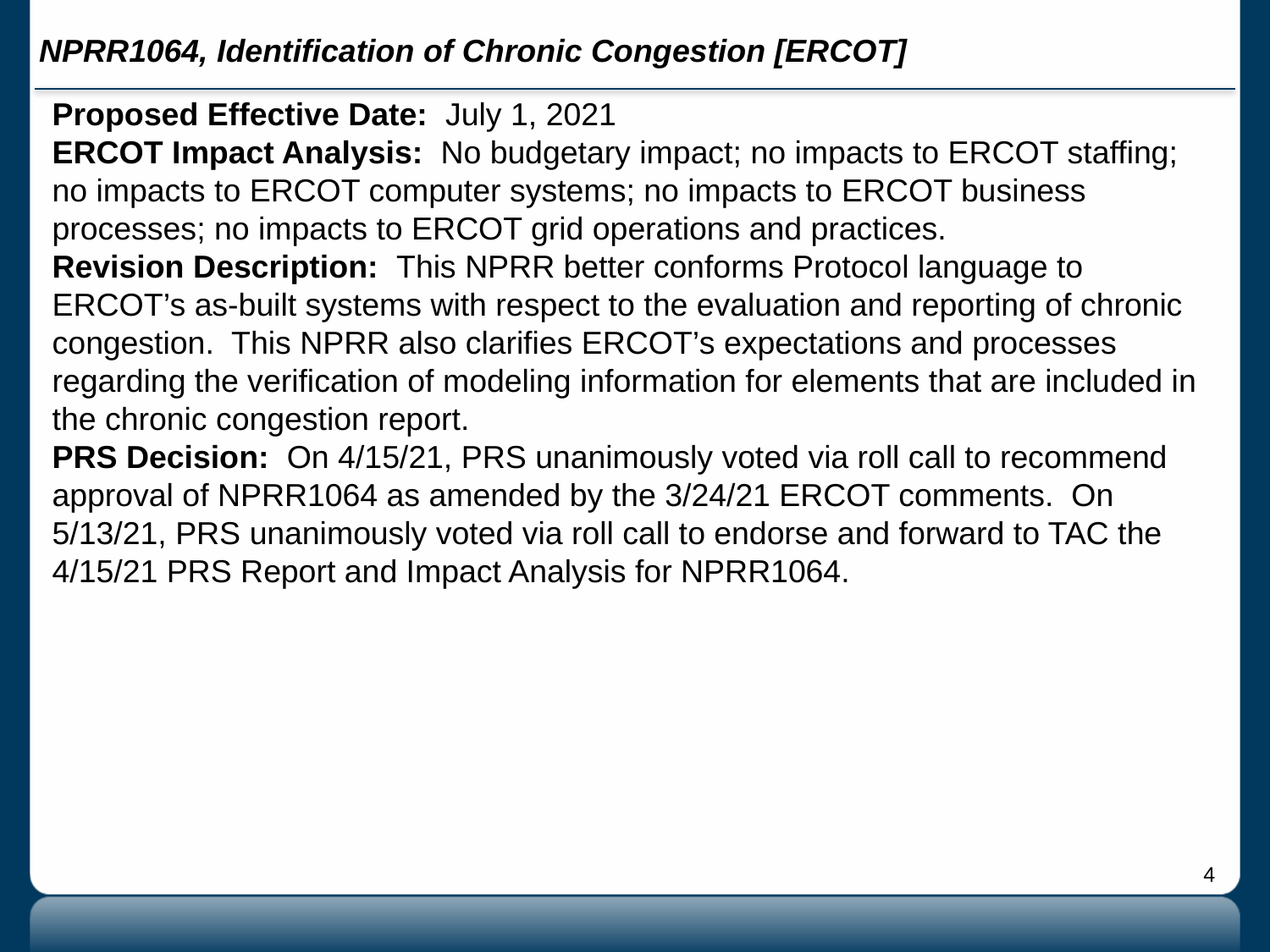

# NPRR1064, Identification of Chronic Congestion [ERCOT]
Proposed Effective Date:  July 1, 2021
ERCOT Impact Analysis:  No budgetary impact; no impacts to ERCOT staffing; no impacts to ERCOT computer systems; no impacts to ERCOT business processes; no impacts to ERCOT grid operations and practices.
Revision Description:  This NPRR better conforms Protocol language to ERCOT’s as-built systems with respect to the evaluation and reporting of chronic congestion.  This NPRR also clarifies ERCOT’s expectations and processes regarding the verification of modeling information for elements that are included in the chronic congestion report.
PRS Decision:  On 4/15/21, PRS unanimously voted via roll call to recommend approval of NPRR1064 as amended by the 3/24/21 ERCOT comments.  On 5/13/21, PRS unanimously voted via roll call to endorse and forward to TAC the 4/15/21 PRS Report and Impact Analysis for NPRR1064.